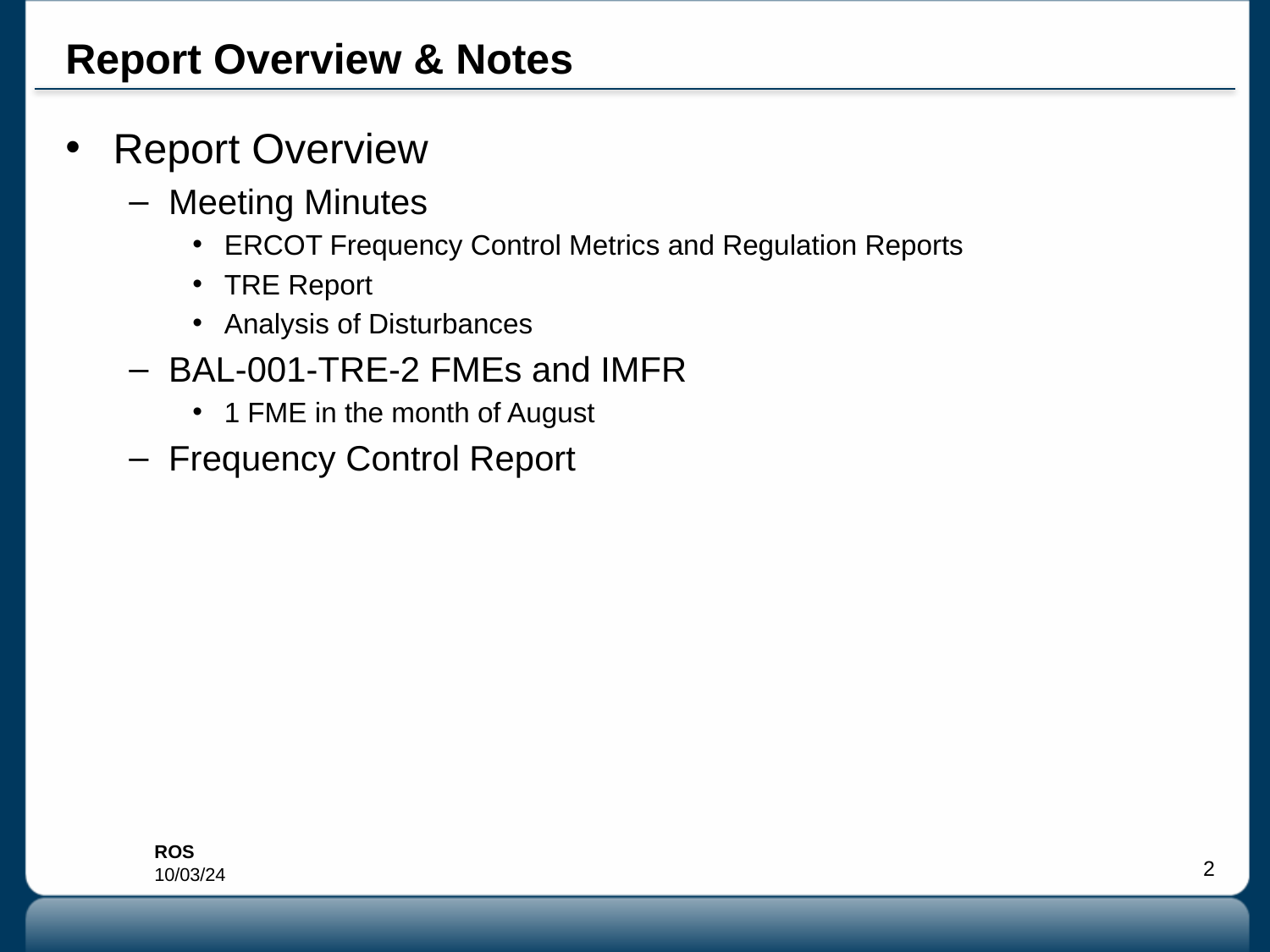

# Report Overview & Notes
Report Overview
Meeting Minutes
ERCOT Frequency Control Metrics and Regulation Reports
TRE Report
Analysis of Disturbances
BAL-001-TRE-2 FMEs and IMFR
1 FME in the month of August
Frequency Control Report